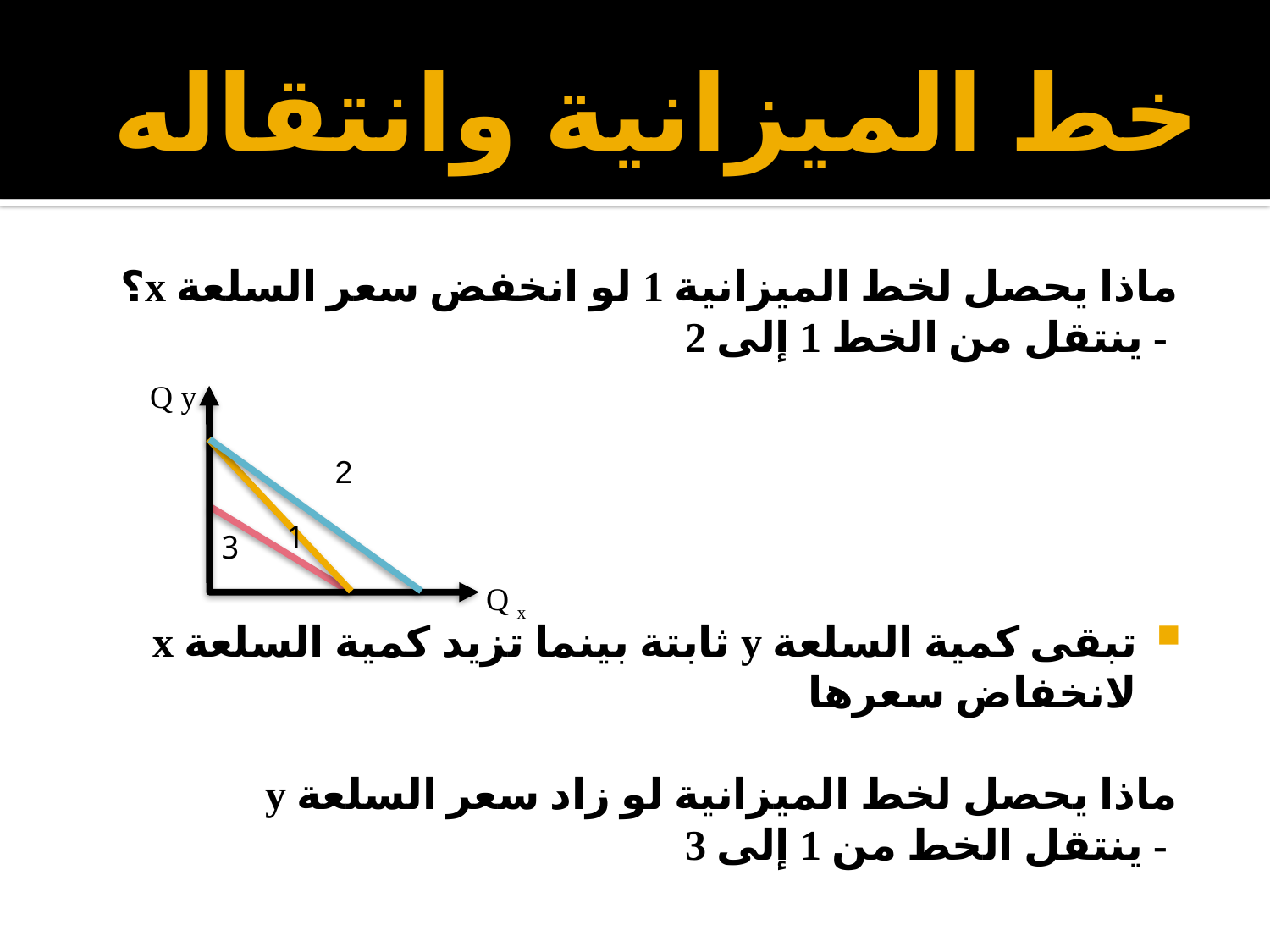

# خط الميزانية وانتقاله
ماذا يحصل لخط الميزانية 1 لو انخفض سعر السلعة x؟
 - ينتقل من الخط 1 إلى 2

تبقى كمية السلعة y ثابتة بينما تزيد كمية السلعة x لانخفاض سعرها

ماذا يحصل لخط الميزانية لو زاد سعر السلعة y
 - ينتقل الخط من 1 إلى 3
Q y

2
1
3
Q x